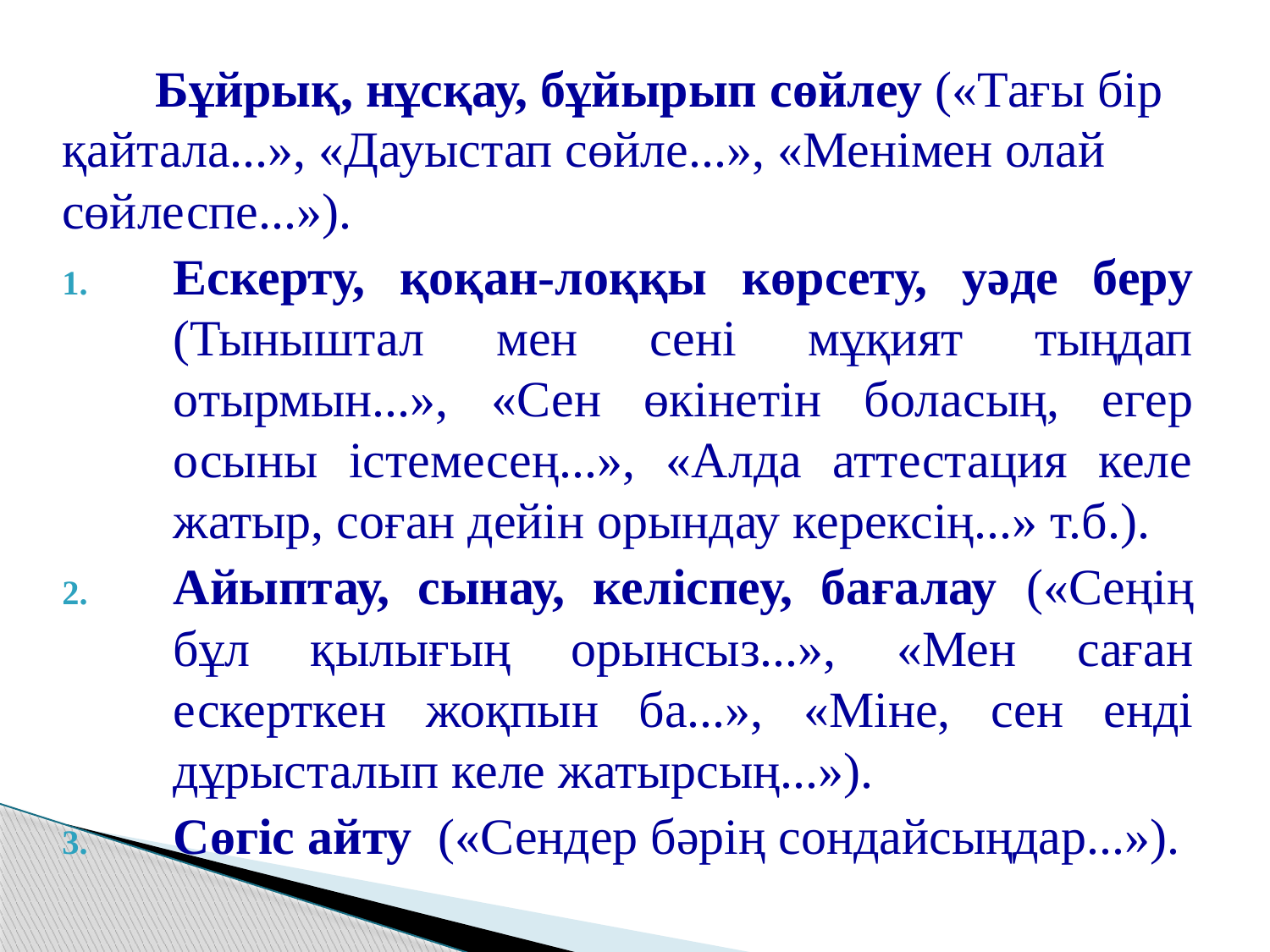

Бұйрық, нұсқау, бұйырып сөйлеу («Тағы бір қайтала...», «Дауыстап сөйле...», «Менімен олай сөйлеспе...»).
Ескерту, қоқан-лоққы көрсету, уәде беру (Тыныштал мен сені мұқият тыңдап отырмын...», «Сен өкінетін боласың, егер осыны істемесең...», «Алда аттестация келе жатыр, соған дейін орындау керексің...» т.б.).
Айыптау, сынау, келіспеу, бағалау («Сеңің бұл қылығың орынсыз...», «Мен саған ескерткен жоқпын ба...», «Міне, сен енді дұрысталып келе жатырсың...»).
Сөгіс айту  («Сендер бәрің сондайсыңдар...»).